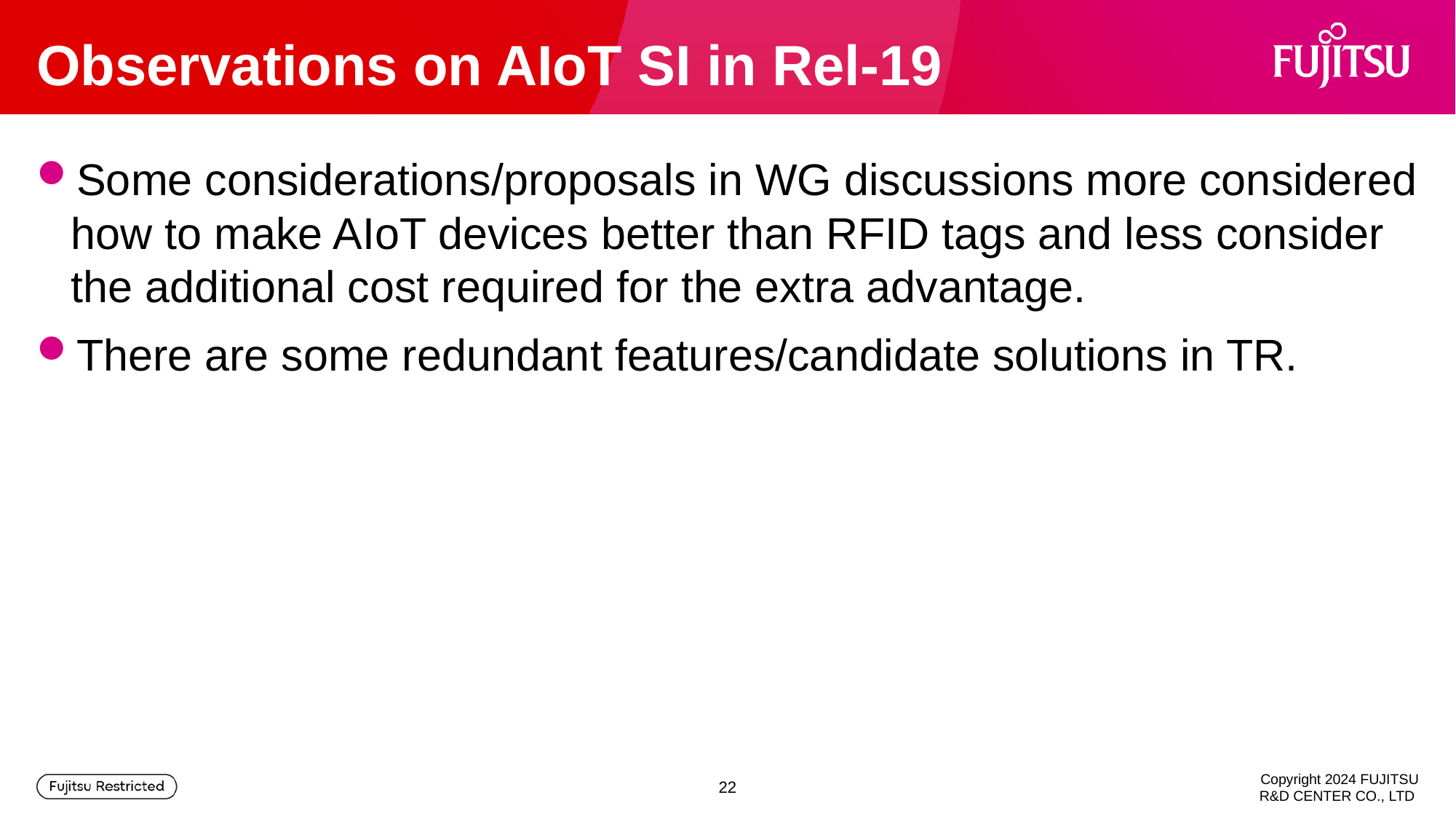

# Observations on AIoT SI in Rel-19
Some considerations/proposals in WG discussions more considered how to make AIoT devices better than RFID tags and less consider the additional cost required for the extra advantage.
There are some redundant features/candidate solutions in TR.

22
Copyright 2024 FUJITSU R&D CENTER CO., LTD